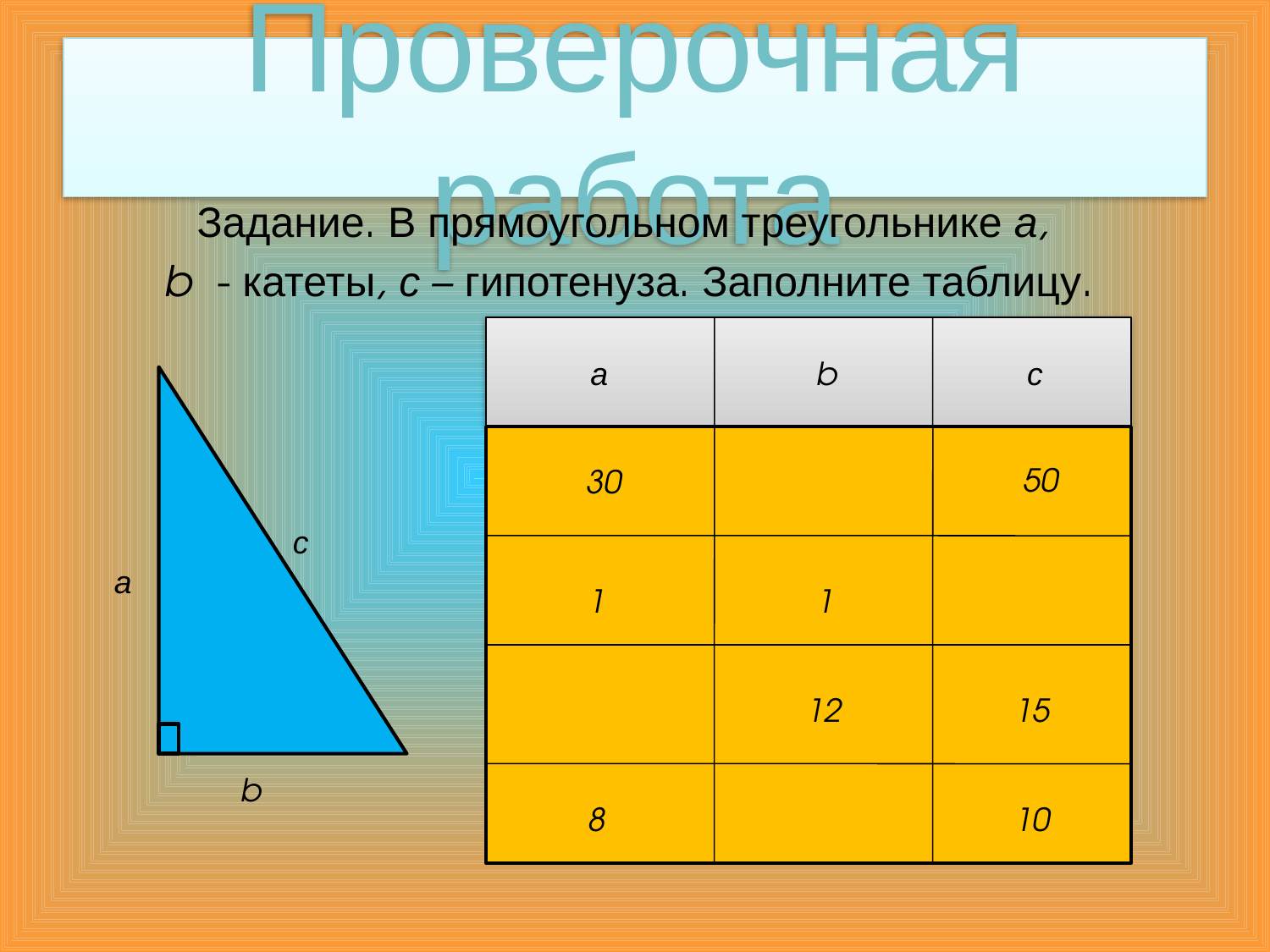

# Проверочная работа
Задание. В прямоугольном треугольнике а,
 b  - катеты, с – гипотенуза. Заполните таблицу.

а
b
с

50
30
с
а
1
1
12
15

b
8
10